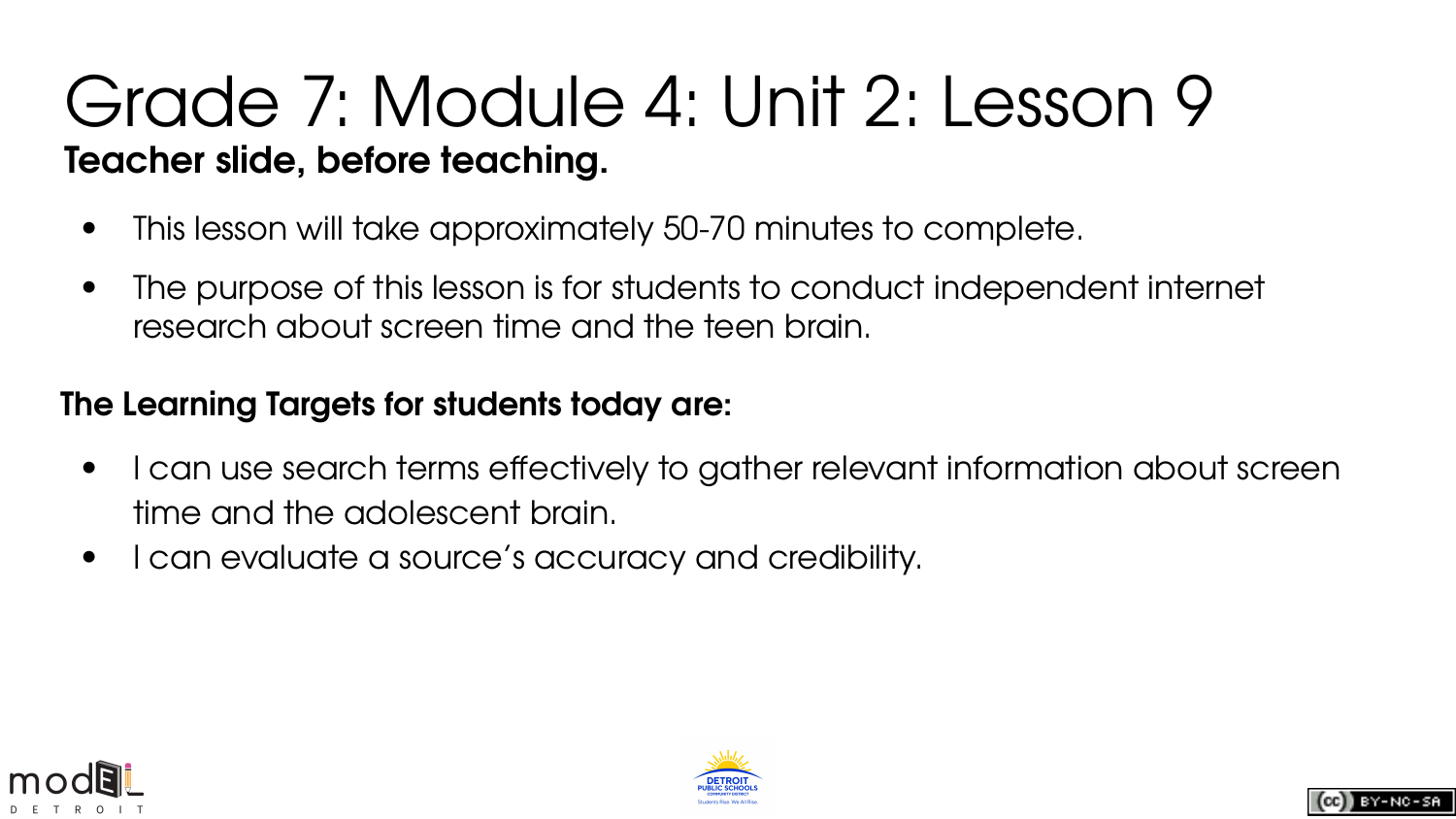

Grade 7: Module 4: Unit 2: Lesson 9
Teacher slide, before teaching.
This lesson will take approximately 50-70 minutes to complete.
The purpose of this lesson is for students to conduct independent internet research about screen time and the teen brain.

The Learning Targets for students today are:
I can use search terms effectively to gather relevant information about screen time and the adolescent brain.
I can evaluate a source’s accuracy and credibility.